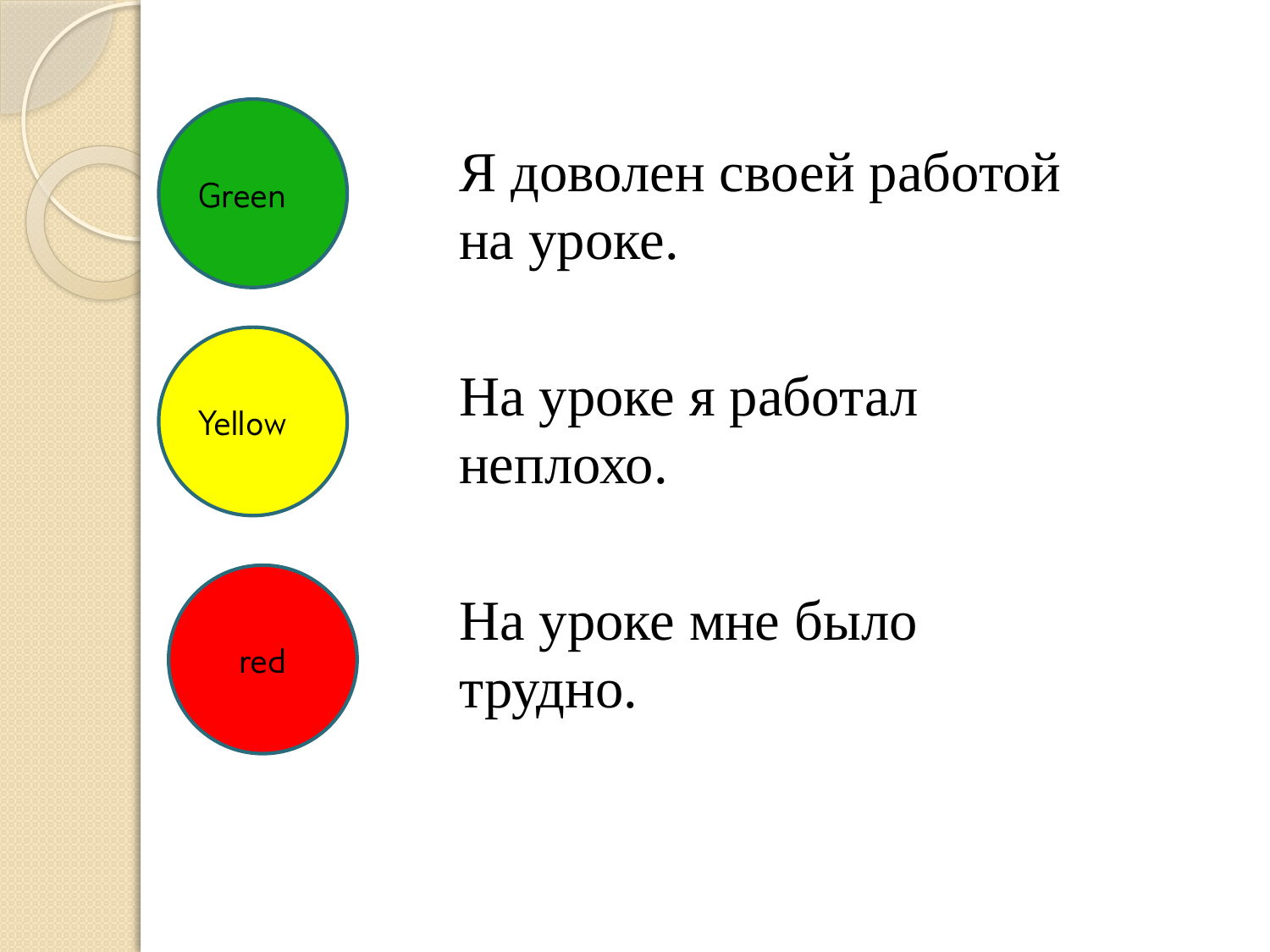

Green
Я доволен своей работой на уроке.

На уроке я работал неплохо.

На уроке мне было трудно.
Yellow
red